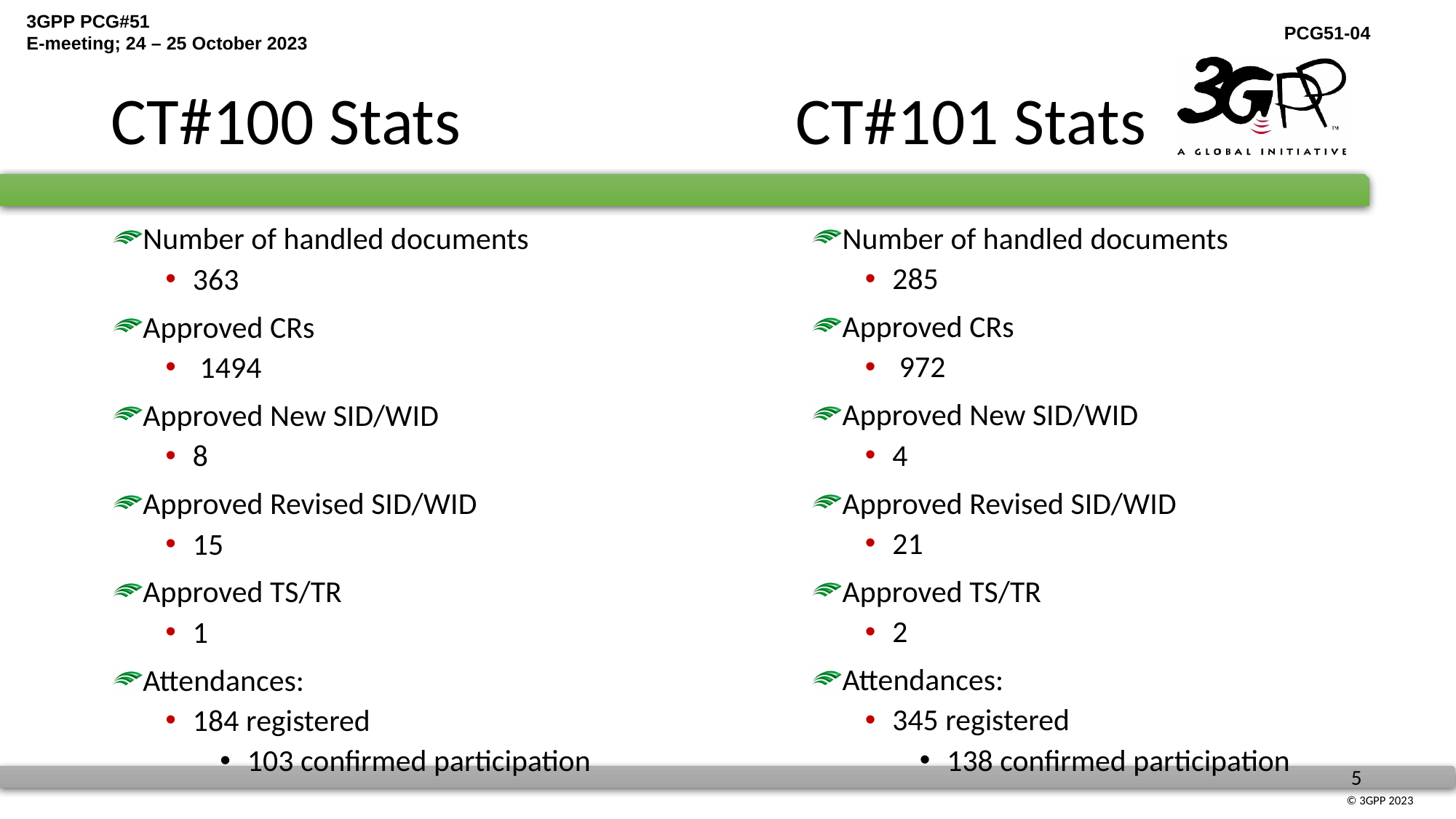

# CT#100 Stats			  CT#101 Stats
Number of handled documents
285
Approved CRs
 972
Approved New SID/WID
4
Approved Revised SID/WID
21
Approved TS/TR
2
Attendances:
345 registered
138 confirmed participation
Number of handled documents
363
Approved CRs
 1494
Approved New SID/WID
8
Approved Revised SID/WID
15
Approved TS/TR
1
Attendances:
184 registered
103 confirmed participation